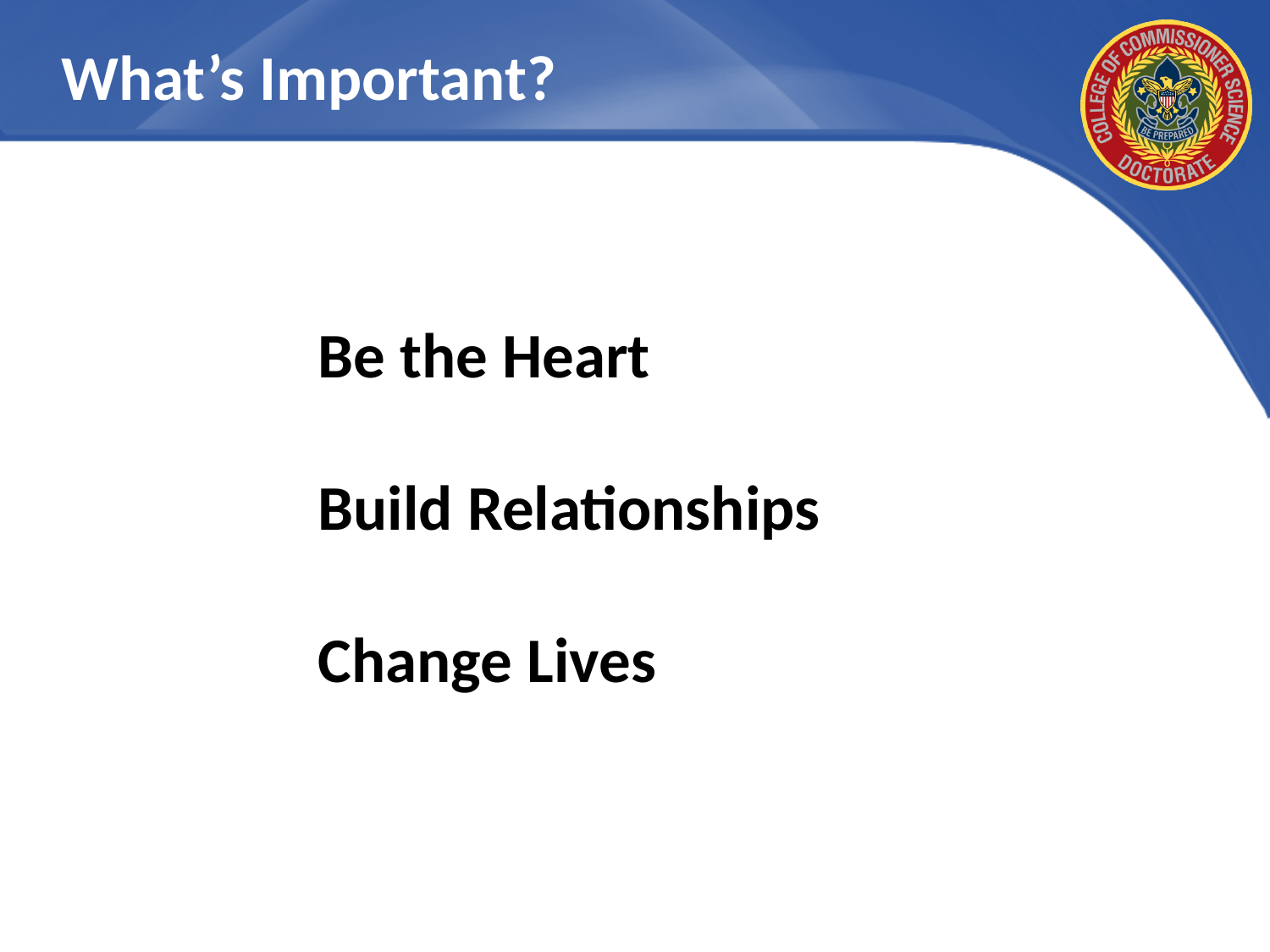

# What’s Important?
Be the Heart

Build Relationships

Change Lives